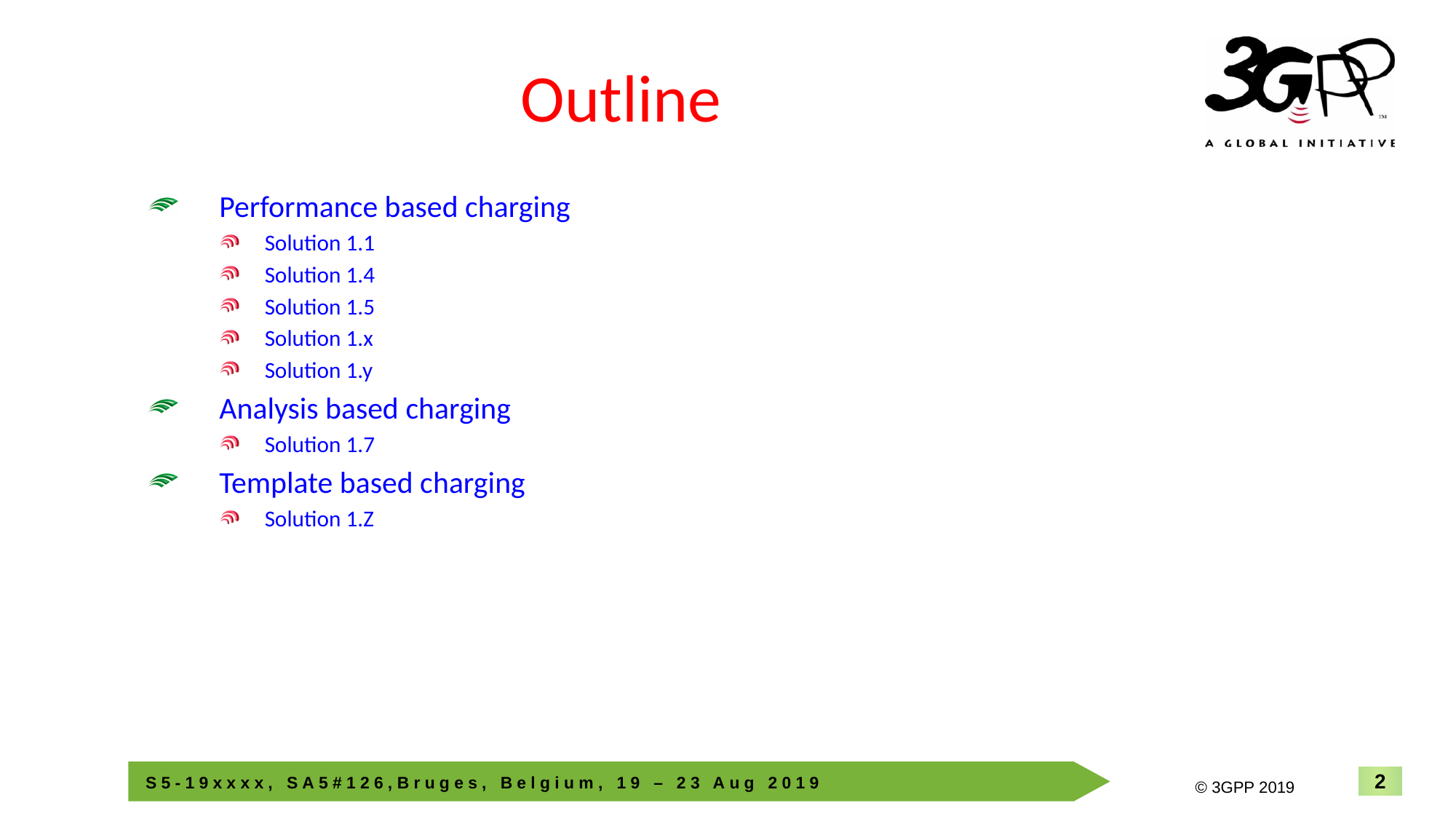

# Outline
Performance based charging
Solution 1.1
Solution 1.4
Solution 1.5
Solution 1.x
Solution 1.y
Analysis based charging
Solution 1.7
Template based charging
Solution 1.Z